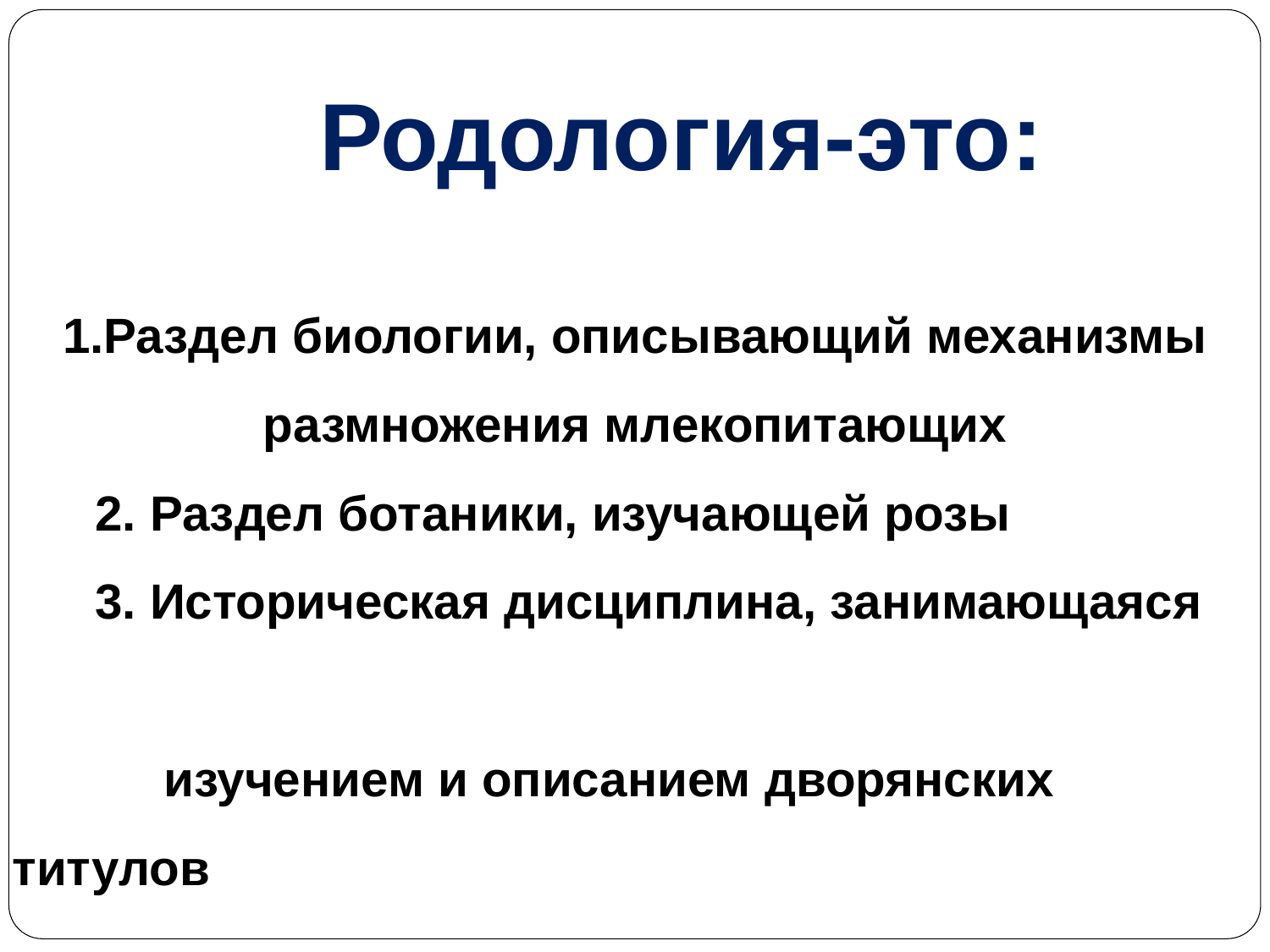

Родология-это:
1.Раздел биологии, описывающий механизмы
размножения млекопитающих
      2. Раздел ботаники, изучающей розы
      3. Историческая дисциплина, занимающаяся
           изучением и описанием дворянских титулов